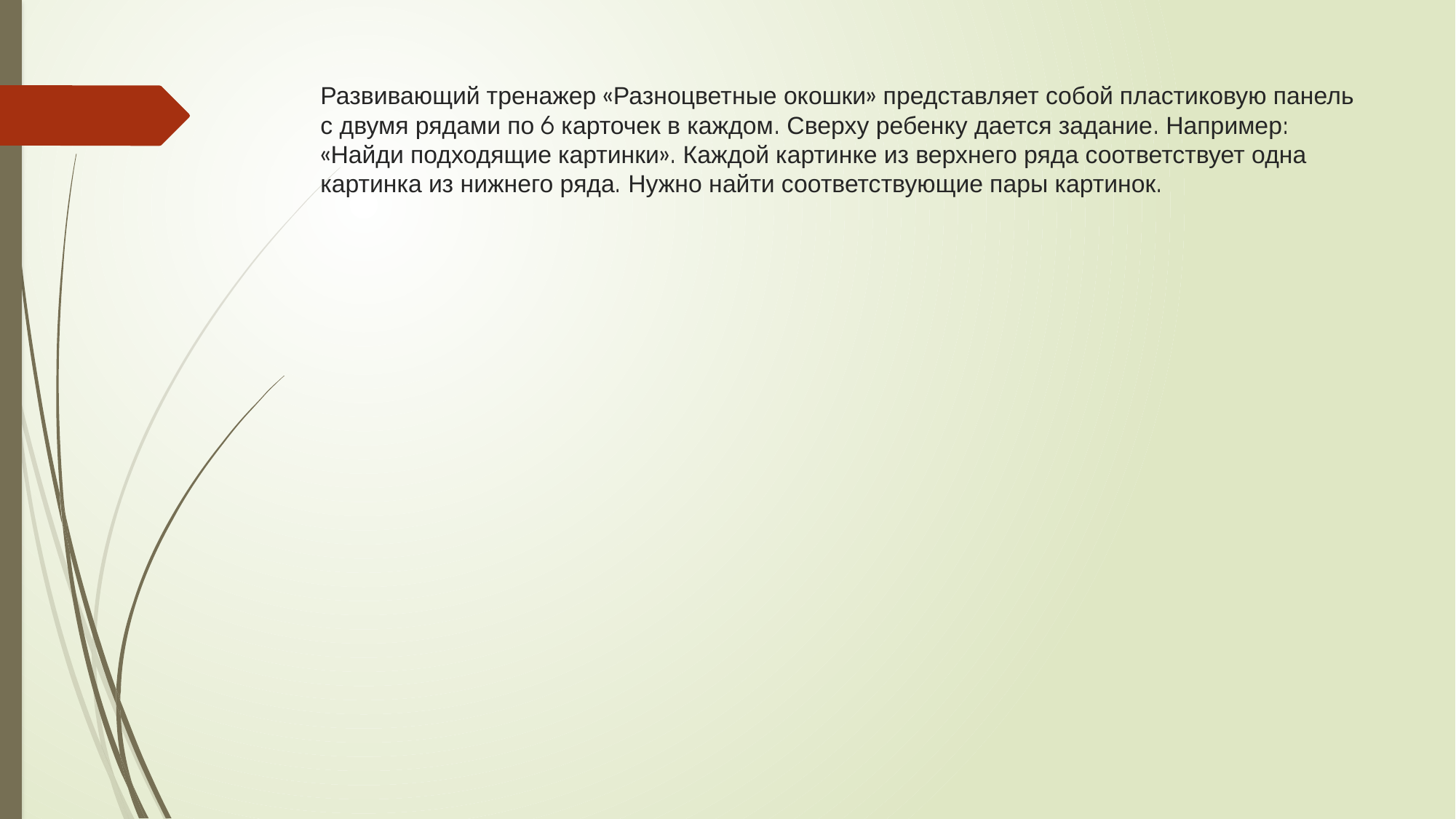

# Развивающий тренажер «Разноцветные окошки» представляет собой пластиковую панель с двумя рядами по 6 карточек в каждом. Сверху ребенку дается задание. Например: «Найди подходящие картинки». Каждой картинке из верхнего ряда соответствует одна картинка из нижнего ряда. Нужно найти соответствующие пары картинок.